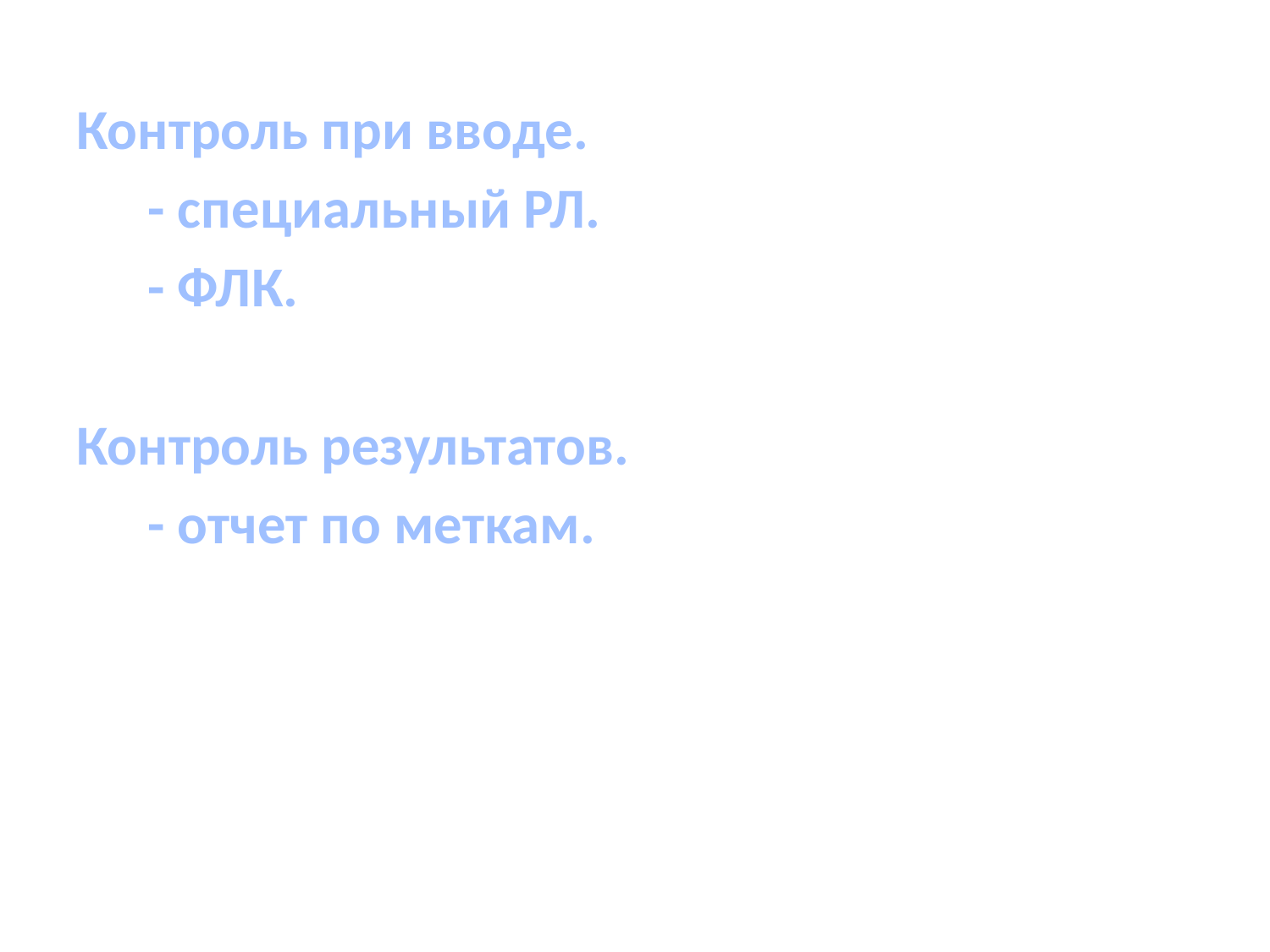

Контроль при вводе.
	- специальный РЛ.
	- ФЛК.

Контроль результатов.
	- отчет по меткам.